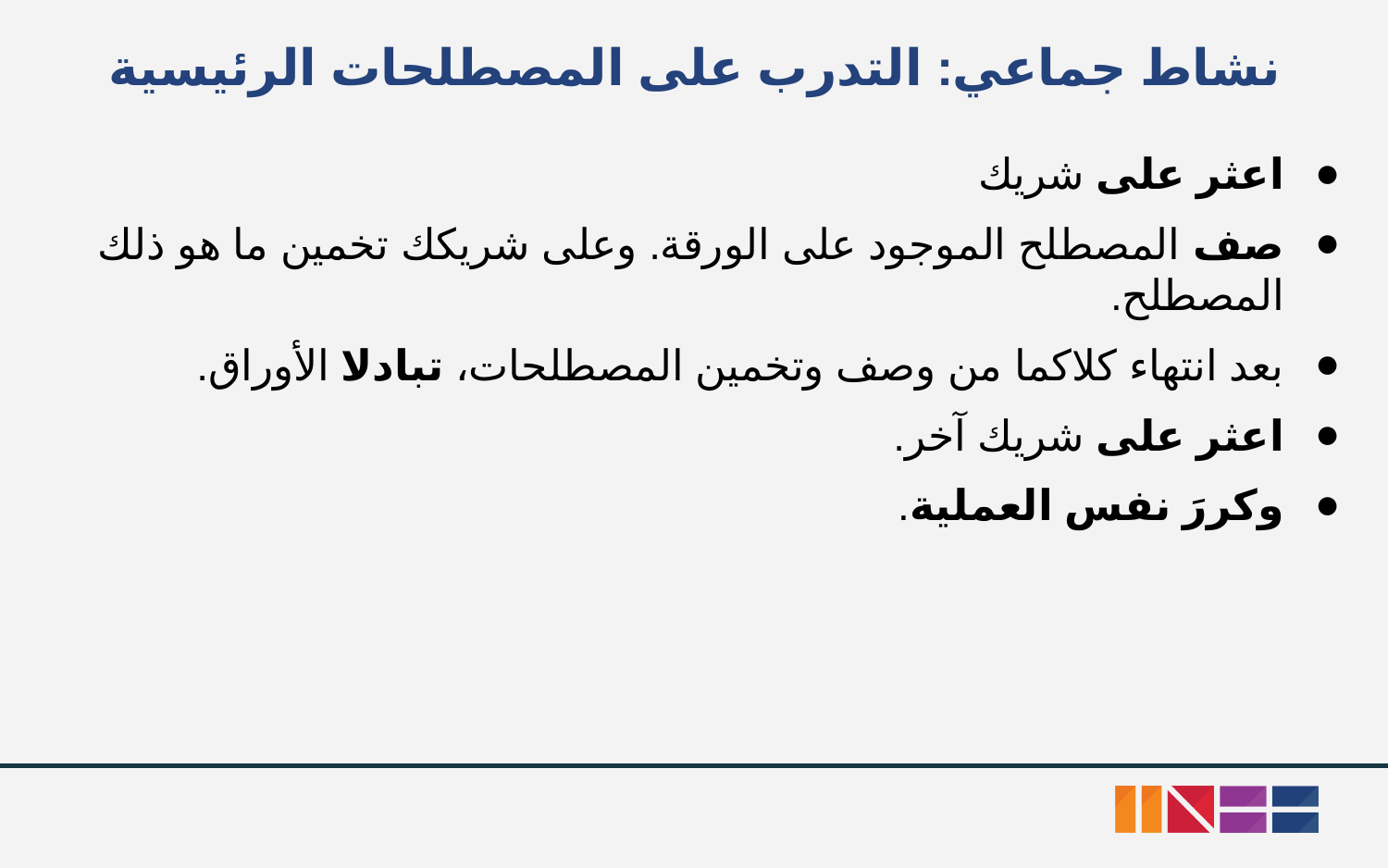

# نشاط جماعي: التدرب على المصطلحات الرئيسية
اعثر على شريك
صف المصطلح الموجود على الورقة. وعلى شريكك تخمين ما هو ذلك المصطلح.
بعد انتهاء كلاكما من وصف وتخمين المصطلحات، تبادلا الأوراق.
اعثر على شريك آخر.
وكررَ نفس العملية.